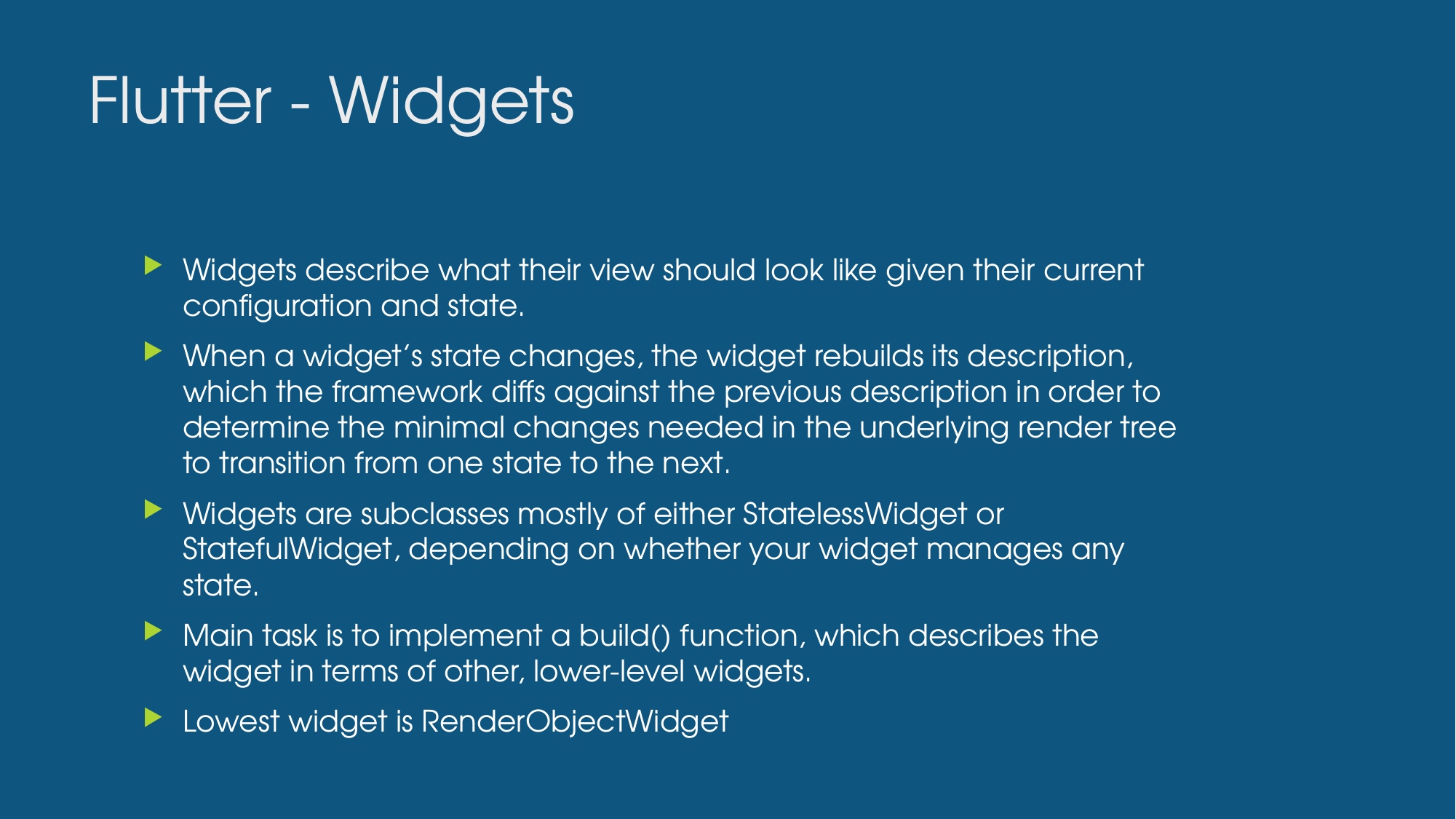

12
# Flutter - Widgets
Widgets describe what their view should look like given their current configuration and state.
When a widget’s state changes, the widget rebuilds its description, which the framework diffs against the previous description in order to determine the minimal changes needed in the underlying render tree to transition from one state to the next.
Widgets are subclasses mostly of either StatelessWidget or StatefulWidget, depending on whether your widget manages any state.
Main task is to implement a build() function, which describes the widget in terms of other, lower-level widgets.
Lowest widget is RenderObjectWidget